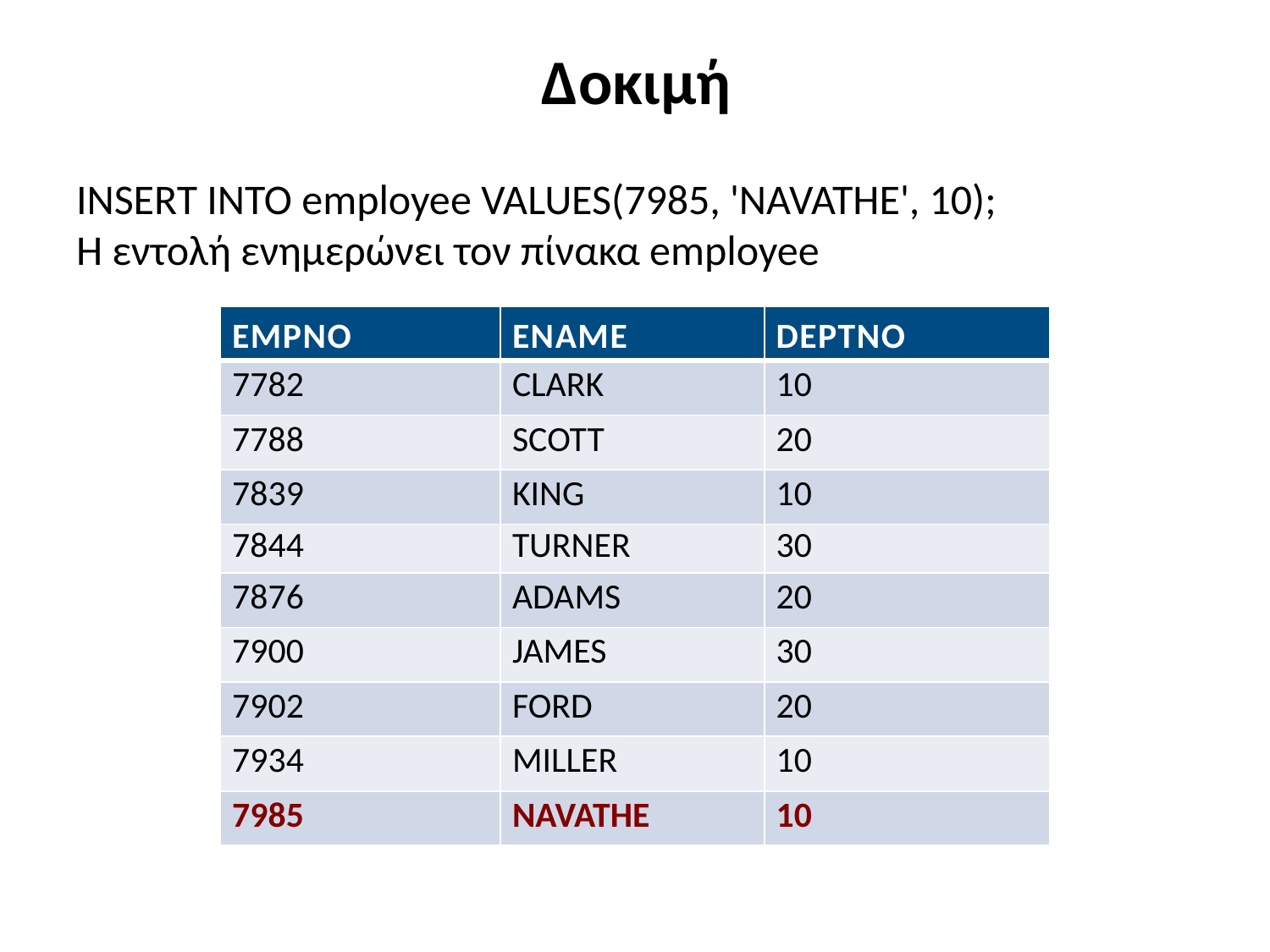

# Δοκιμή
INSERT INTO employee VALUES(7985, 'NAVATHE', 10);
Η εντολή ενημερώνει τον πίνακα employee
| EMPNO | ENAME | DEPTNO |
| --- | --- | --- |
| 7782 | CLARK | 10 |
| 7788 | SCOTT | 20 |
| 7839 | KING | 10 |
| 7844 | TURNER | 30 |
| 7876 | ADAMS | 20 |
| 7900 | JAMES | 30 |
| 7902 | FORD | 20 |
| 7934 | MILLER | 10 |
| 7985 | NAVATHE | 10 |